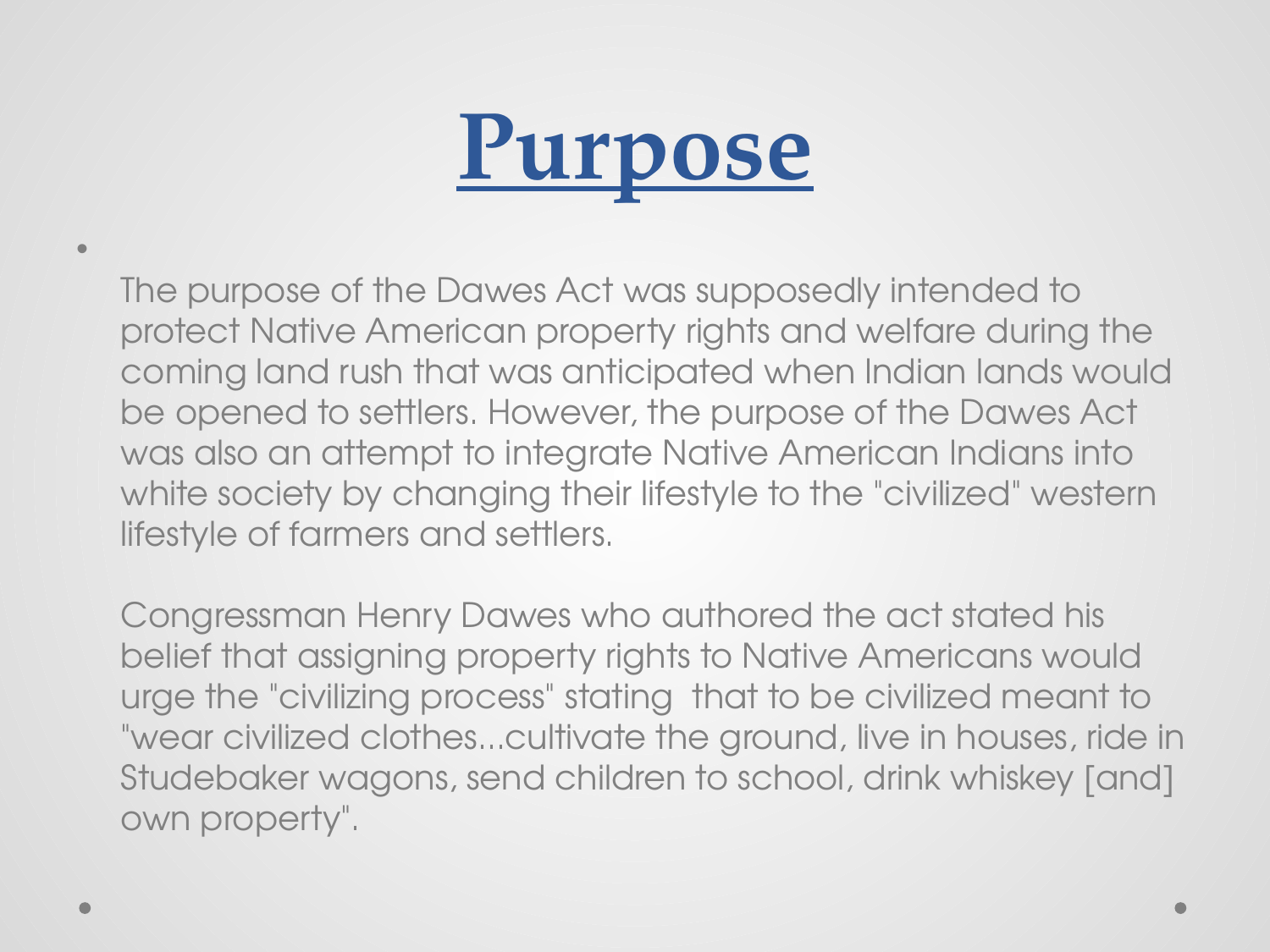

# Purpose
The purpose of the Dawes Act was supposedly intended to protect Native American property rights and welfare during the coming land rush that was anticipated when Indian lands would be opened to settlers. However, the purpose of the Dawes Act was also an attempt to integrate Native American Indians into white society by changing their lifestyle to the "civilized" western lifestyle of farmers and settlers.
Congressman Henry Dawes who authored the act stated his belief that assigning property rights to Native Americans would urge the "civilizing process" stating  that to be civilized meant to "wear civilized clothes...cultivate the ground, live in houses, ride in Studebaker wagons, send children to school, drink whiskey [and] own property".